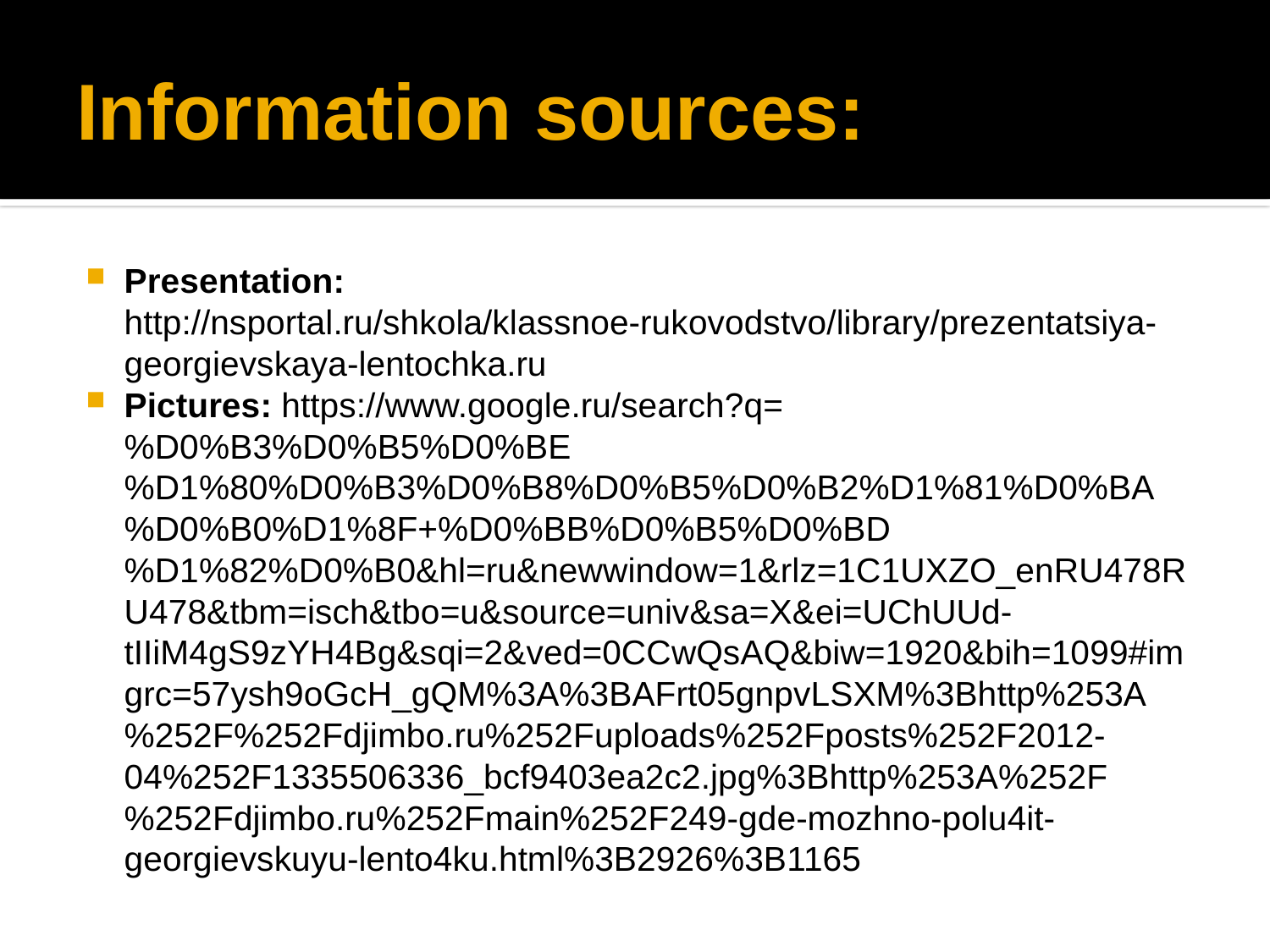

# Information sources:
Presentation: http://nsportal.ru/shkola/klassnoe-rukovodstvo/library/prezentatsiya-georgievskaya-lentochka.ru
Pictures: https://www.google.ru/search?q=%D0%B3%D0%B5%D0%BE%D1%80%D0%B3%D0%B8%D0%B5%D0%B2%D1%81%D0%BA%D0%B0%D1%8F+%D0%BB%D0%B5%D0%BD%D1%82%D0%B0&hl=ru&newwindow=1&rlz=1C1UXZO_enRU478RU478&tbm=isch&tbo=u&source=univ&sa=X&ei=UChUUd-tIIiM4gS9zYH4Bg&sqi=2&ved=0CCwQsAQ&biw=1920&bih=1099#imgrc=57ysh9oGcH_gQM%3A%3BAFrt05gnpvLSXM%3Bhttp%253A%252F%252Fdjimbo.ru%252Fuploads%252Fposts%252F2012-04%252F1335506336_bcf9403ea2c2.jpg%3Bhttp%253A%252F%252Fdjimbo.ru%252Fmain%252F249-gde-mozhno-polu4it-georgievskuyu-lento4ku.html%3B2926%3B1165